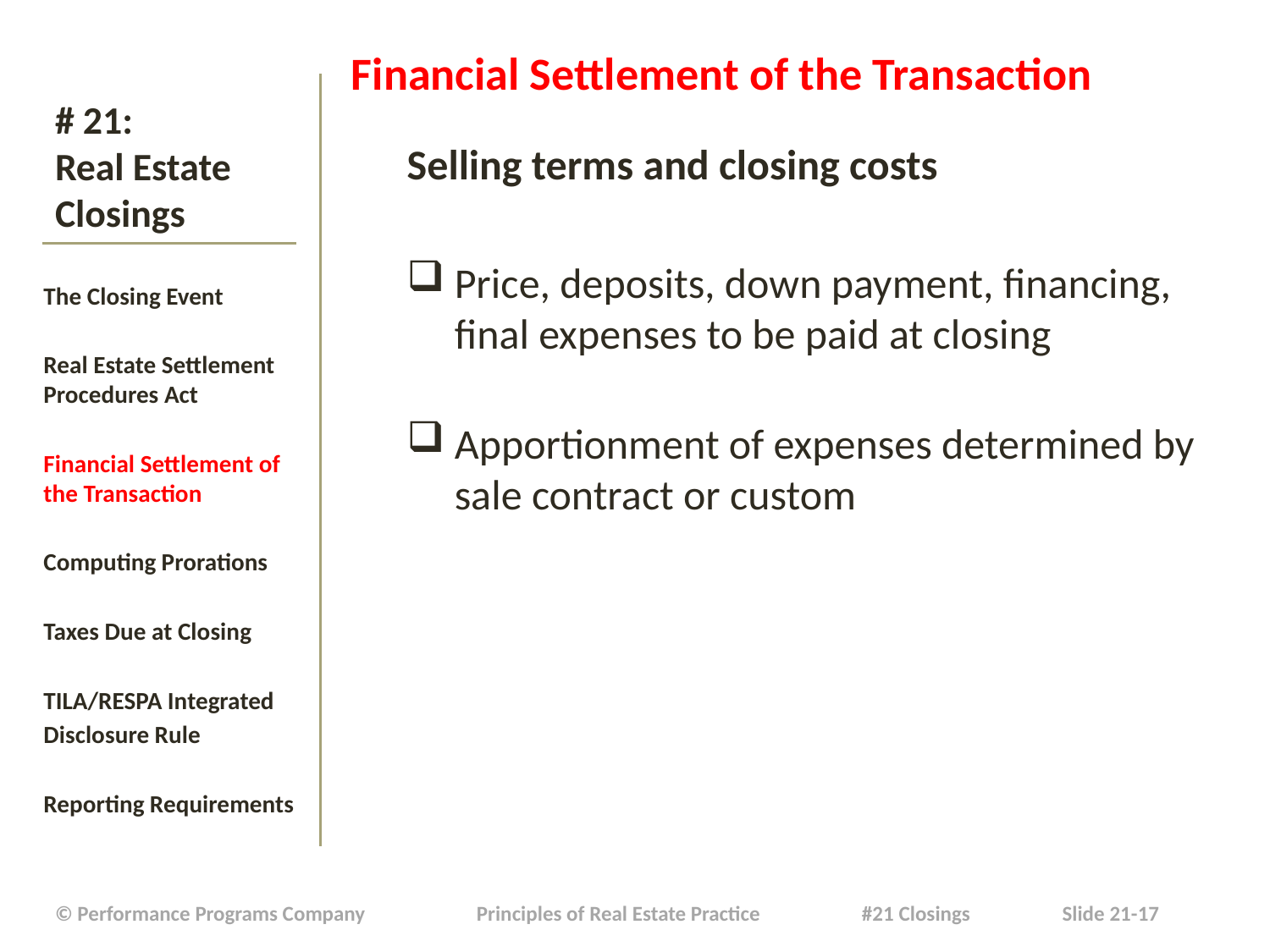

Financial Settlement of the Transaction

Selling terms and closing costs

Price, deposits, down payment, financing, final expenses to be paid at closing
Apportionment of expenses determined by sale contract or custom

# # 21: Real Estate Closings

The Closing Event

Real Estate Settlement Procedures Act

Financial Settlement of the Transaction

Computing Prorations

Taxes Due at Closing

TILA/RESPA Integrated
Disclosure Rule

Reporting Requirements

| © Performance Programs Company Principles of Real Estate Practice #21 Closings Slide 21-17 |
| --- |